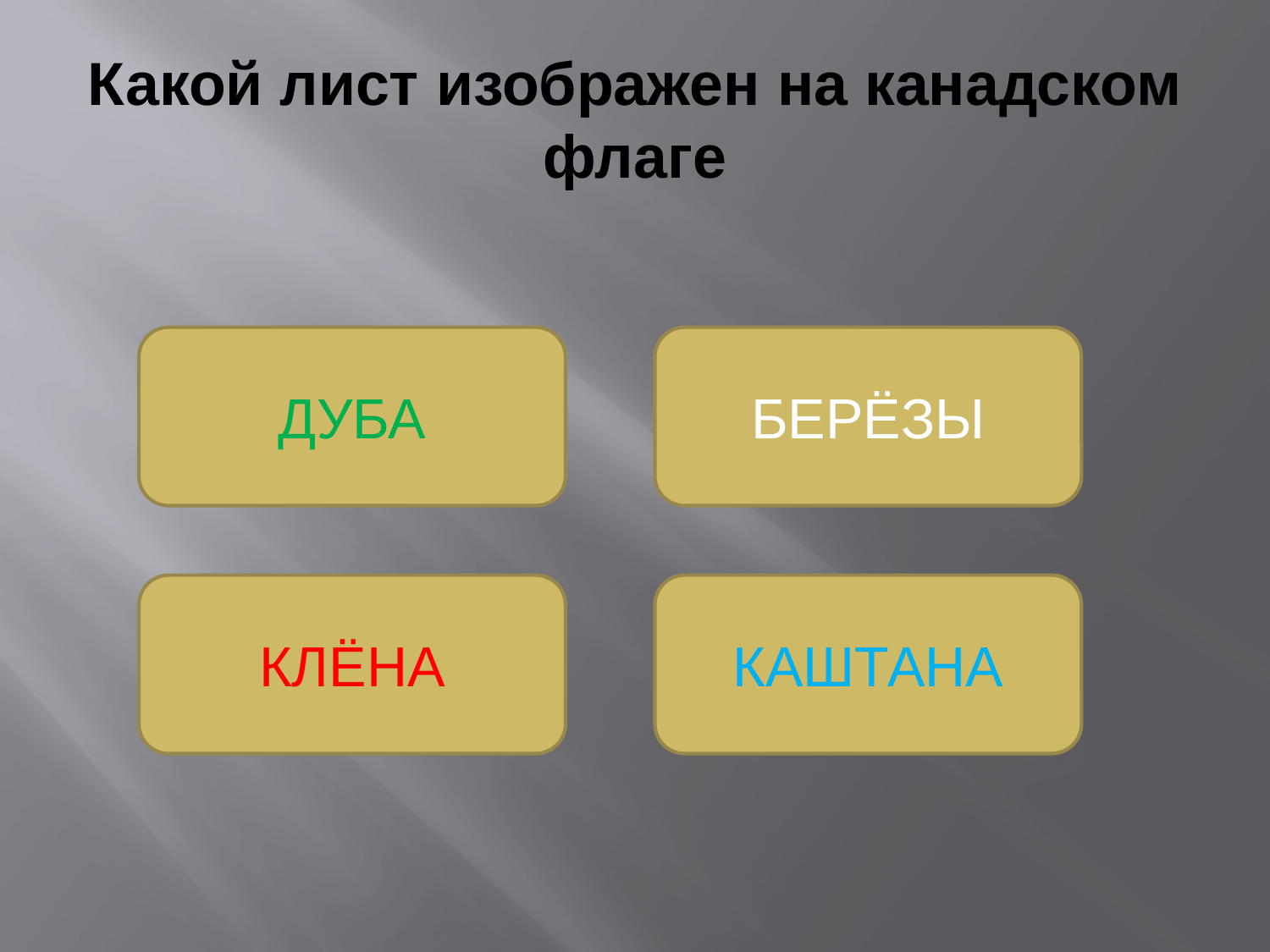

# Какой лист изображен на канадском флаге

ДУБА
БЕРЁЗЫ
КЛЁНА
КАШТАНА